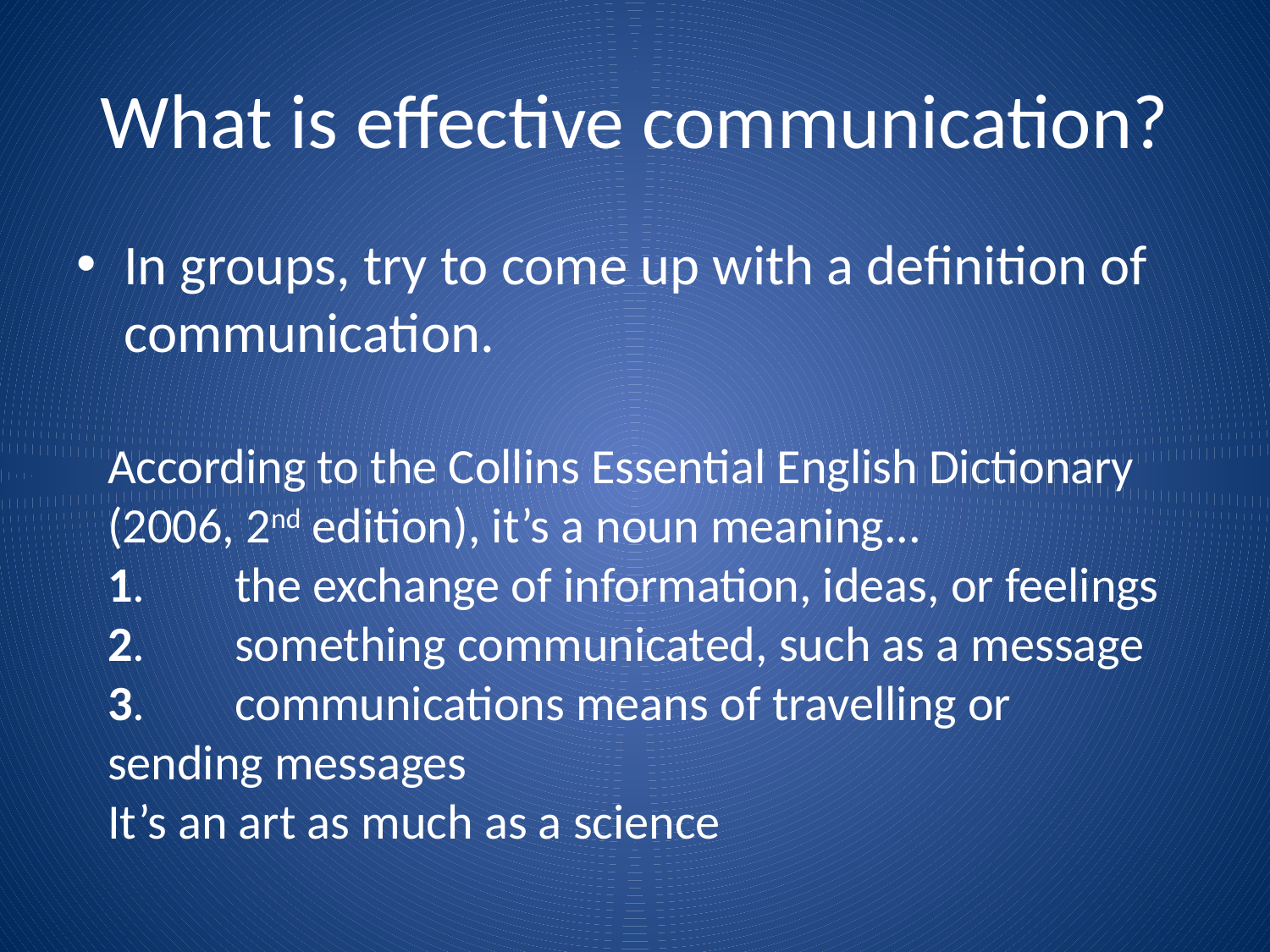

# What is effective communication?
In groups, try to come up with a definition of  communication.

According to the Collins Essential English Dictionary (2006, 2nd edition), it’s a noun meaning...
1. 	the exchange of information, ideas, or feelings
2. 	something communicated, such as a message
3. 	communications means of travelling or 	sending messages
It’s an art as much as a science